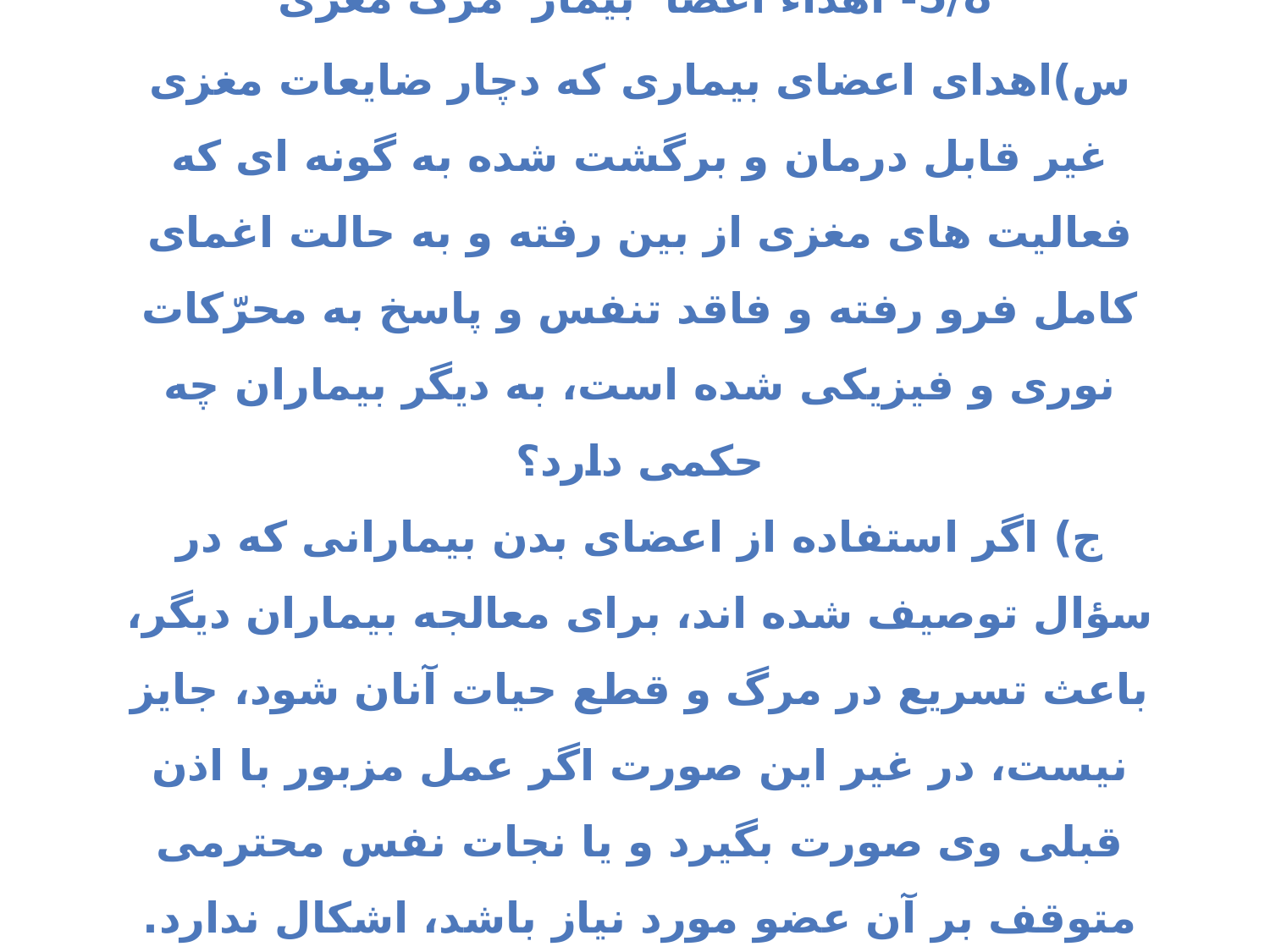

5/8- اهداء اعضا  بیمار  مرگ مغزی
س)اهدای اعضای بیماری که دچار ضایعات مغزی غیر قابل درمان و برگشت شده به گونه ای که فعالیت های مغزی از بین رفته و به حالت اغمای کامل فرو رفته و فاقد تنفس و پاسخ به محرّکات نوری و فیزیکی شده است، به دیگر بیماران چه حکمی دارد؟
ج) اگر استفاده از اعضای بدن بیمارانی که در سؤال توصیف شده اند، برای معالجه بیماران دیگر، باعث تسریع در مرگ و قطع حیات آنان شود، جایز نیست، در غیر این صورت اگر عمل مزبور با اذن قبلی وی صورت بگیرد و یا نجات نفس محترمی متوقف بر آن عضو مورد نیاز باشد، اشکال ندارد.